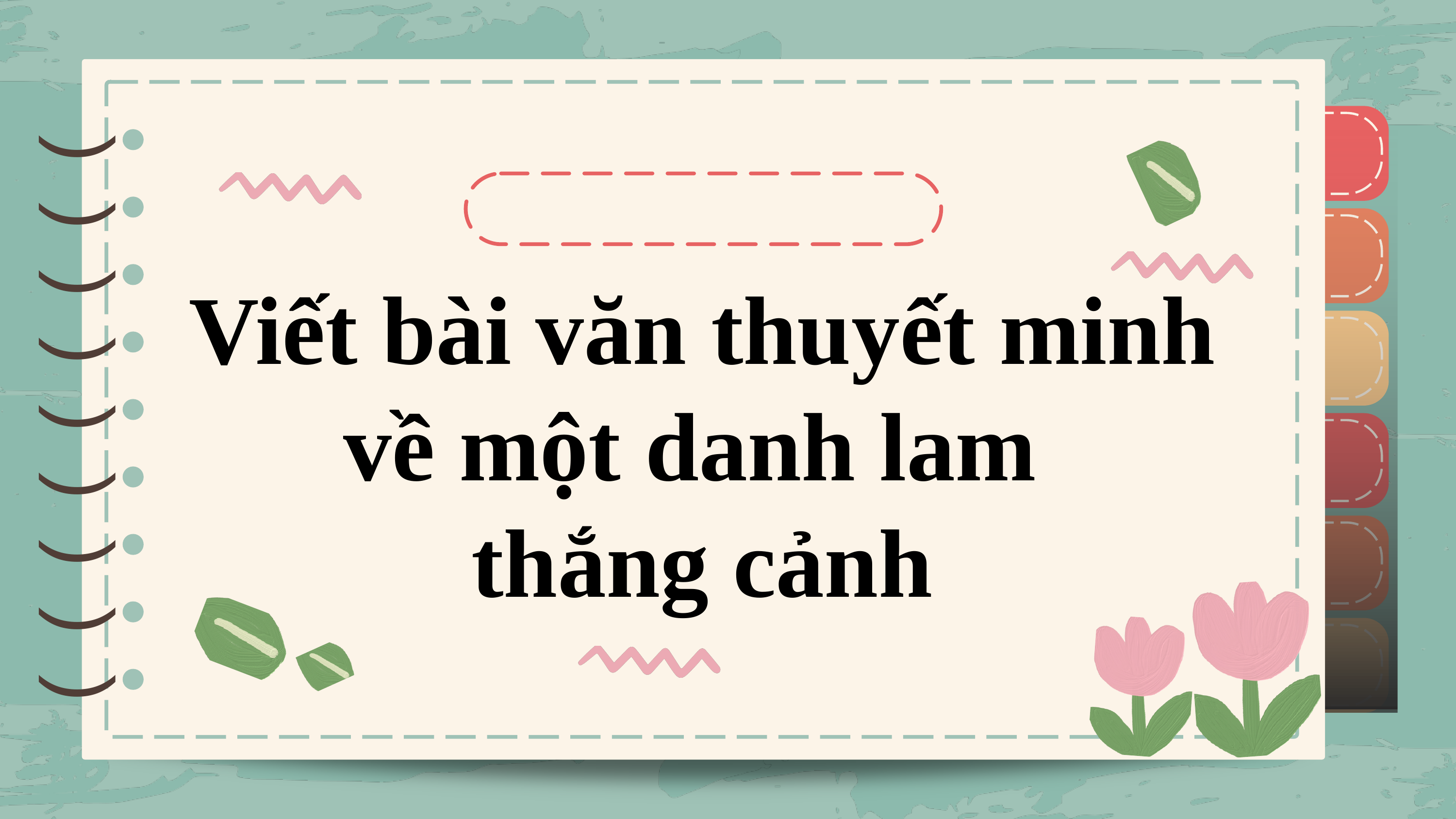

)
)
)
)
)
)
)
)
)

)
)
)
)
)
)
)
)
)

Viết bài văn thuyết minh
về một danh lam
thắng cảnh